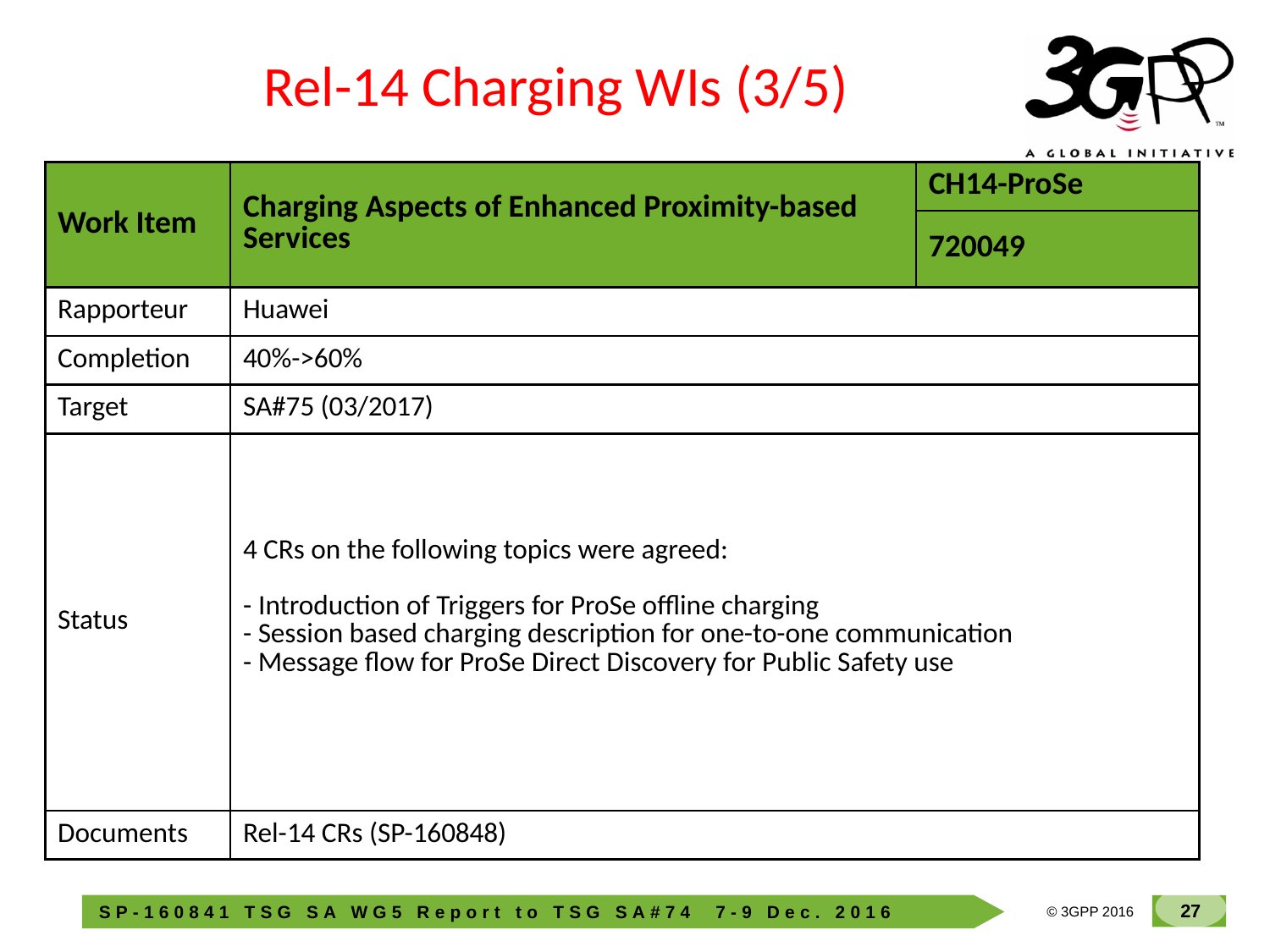

Rel-14 Charging WIs (3/5)
| Work Item | Charging Aspects of Enhanced Proximity-based Services | CH14-ProSe |
| --- | --- | --- |
|  |  | 720049 |
| Rapporteur | Huawei |  |
| Completion | 40%->60% |  |
| Target | SA#75 (03/2017) |  |
| Status | 4 CRs on the following topics were agreed: - Introduction of Triggers for ProSe offline charging - Session based charging description for one-to-one communication - Message flow for ProSe Direct Discovery for Public Safety use |  |
| Documents | Rel-14 CRs (SP-160848) |  |